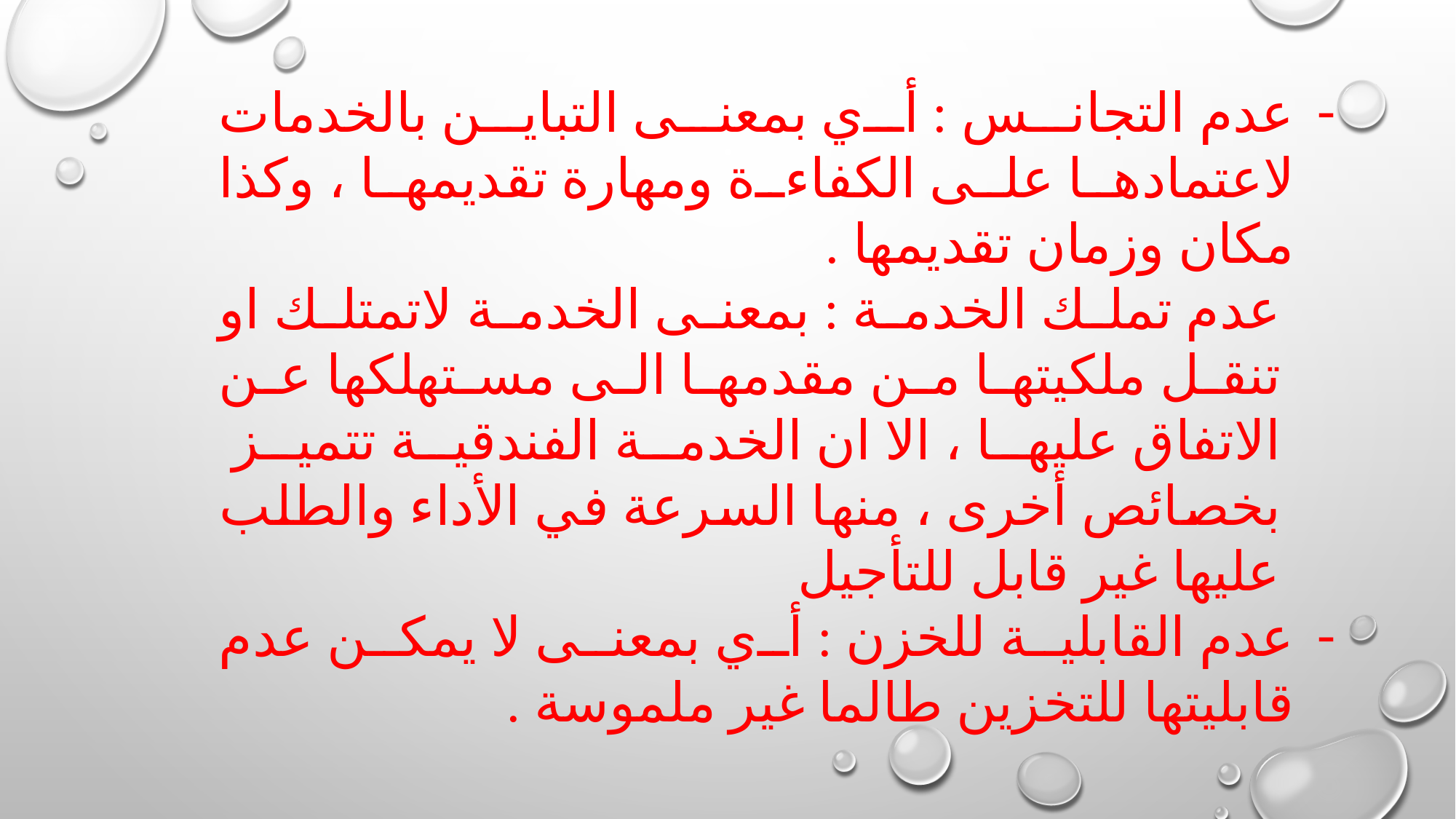

عدم التجانس : أي بمعنى التباين بالخدمات لاعتمادها على الكفاءة ومهارة تقديمها ، وكذا مكان وزمان تقديمها .
عدم تملك الخدمة : بمعنى الخدمة لاتمتلك او تنقل ملكيتها من مقدمها الى مستهلكها عن الاتفاق عليها ، الا ان الخدمة الفندقية تتميز  بخصائص أخرى ، منها السرعة في الأداء والطلب عليها غير قابل للتأجيل
عدم القابلية للخزن : أي بمعنى لا يمكن عدم قابليتها للتخزين طالما غير ملموسة .